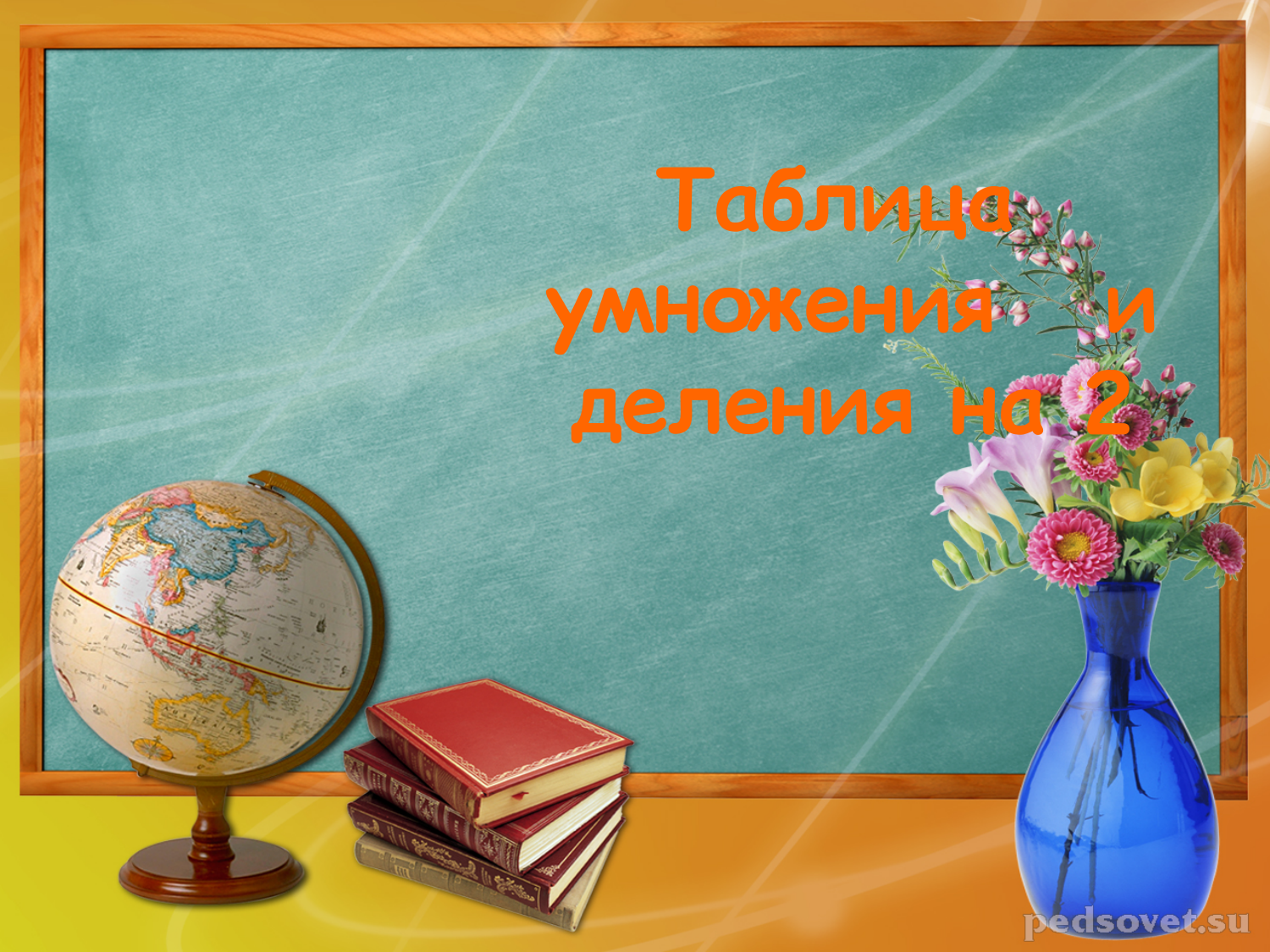

# Таблица умножения   и деления на 2